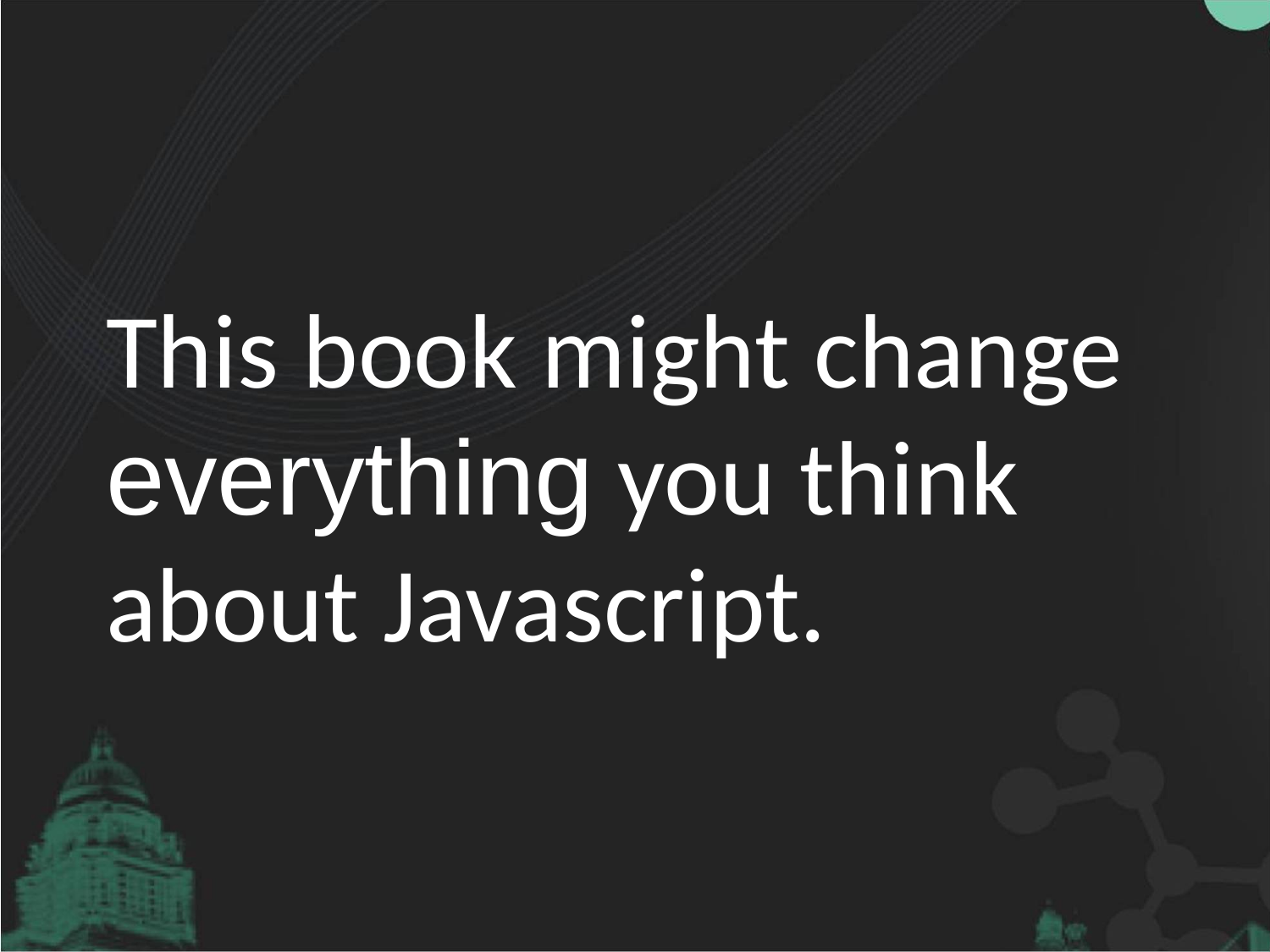

#
This book might change everything you think about Javascript.